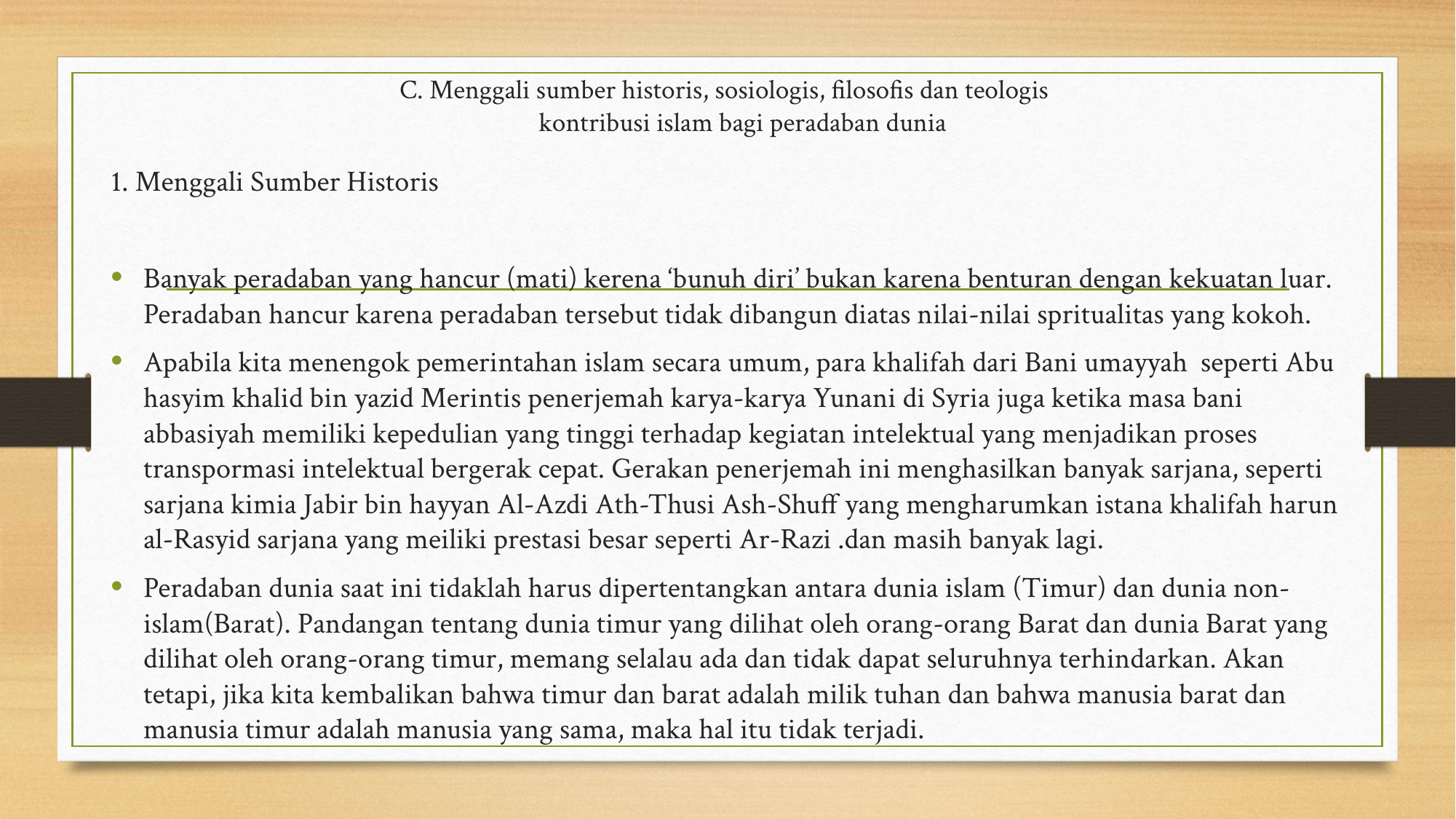

# C. Menggali sumber historis, sosiologis, filosofis dan teologis kontribusi islam bagi peradaban dunia
1. Menggali Sumber Historis

Banyak peradaban yang hancur (mati) kerena ‘bunuh diri’ bukan karena benturan dengan kekuatan luar. Peradaban hancur karena peradaban tersebut tidak dibangun diatas nilai-nilai spritualitas yang kokoh.
Apabila kita menengok pemerintahan islam secara umum, para khalifah dari Bani umayyah  seperti Abu hasyim khalid bin yazid Merintis penerjemah karya-karya Yunani di Syria juga ketika masa bani abbasiyah memiliki kepedulian yang tinggi terhadap kegiatan intelektual yang menjadikan proses transpormasi intelektual bergerak cepat. Gerakan penerjemah ini menghasilkan banyak sarjana, seperti sarjana kimia Jabir bin hayyan Al-Azdi Ath-Thusi Ash-Shuff yang mengharumkan istana khalifah harun al-Rasyid sarjana yang meiliki prestasi besar seperti Ar-Razi .dan masih banyak lagi.
Peradaban dunia saat ini tidaklah harus dipertentangkan antara dunia islam (Timur) dan dunia non-islam(Barat). Pandangan tentang dunia timur yang dilihat oleh orang-orang Barat dan dunia Barat yang dilihat oleh orang-orang timur, memang selalau ada dan tidak dapat seluruhnya terhindarkan. Akan tetapi, jika kita kembalikan bahwa timur dan barat adalah milik tuhan dan bahwa manusia barat dan manusia timur adalah manusia yang sama, maka hal itu tidak terjadi.